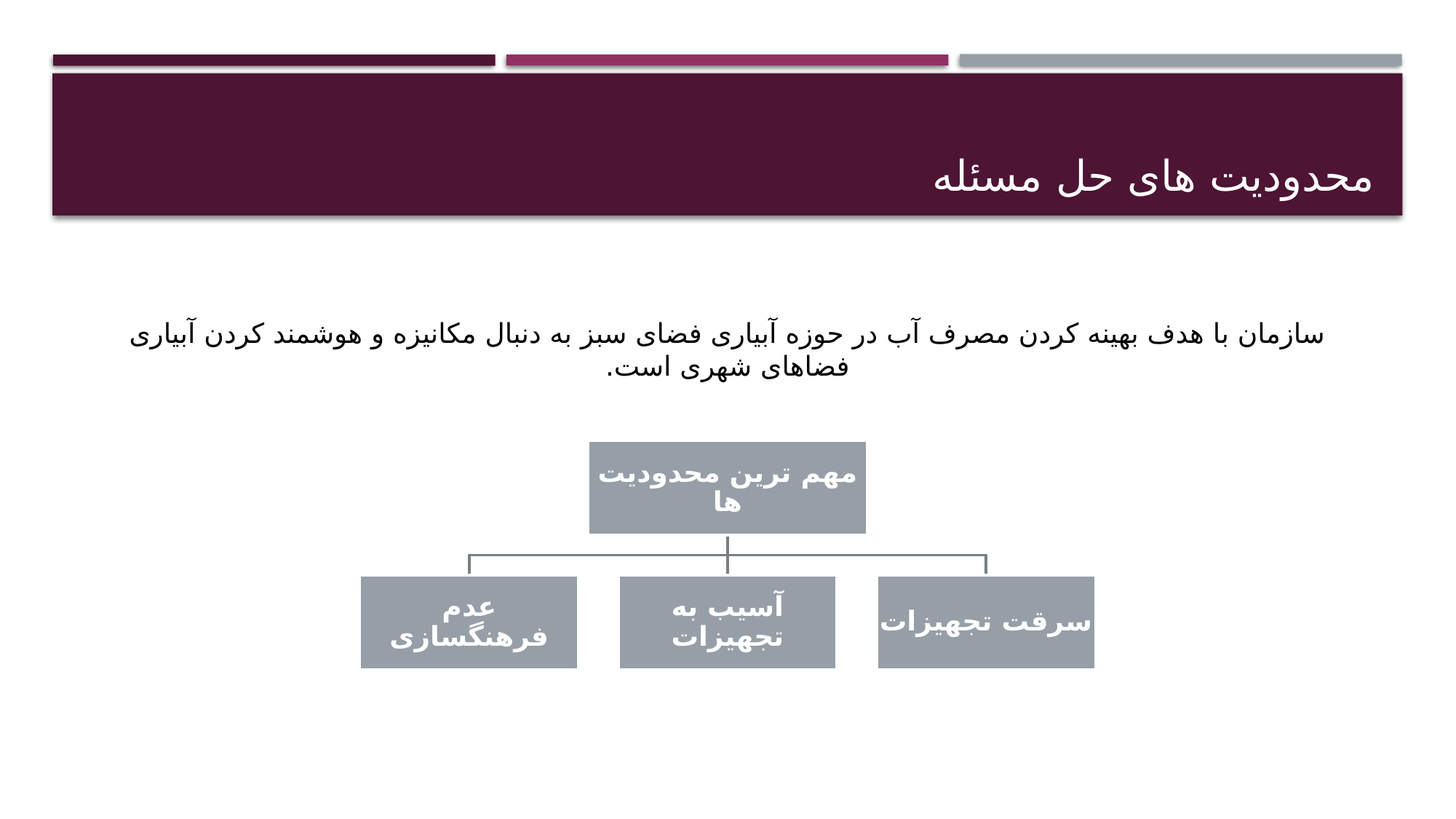

# محدودیت های حل مسئله
سازمان با هدف بهینه کردن مصرف آب در حوزه آبیاری فضای سبز به دنبال مکانیزه و هوشمند کردن آبیاری فضاهای شهری است.
مهم ترین محدودیت ها
عدم فرهنگسازی
آسیب به تجهیزات
سرقت تجهیزات